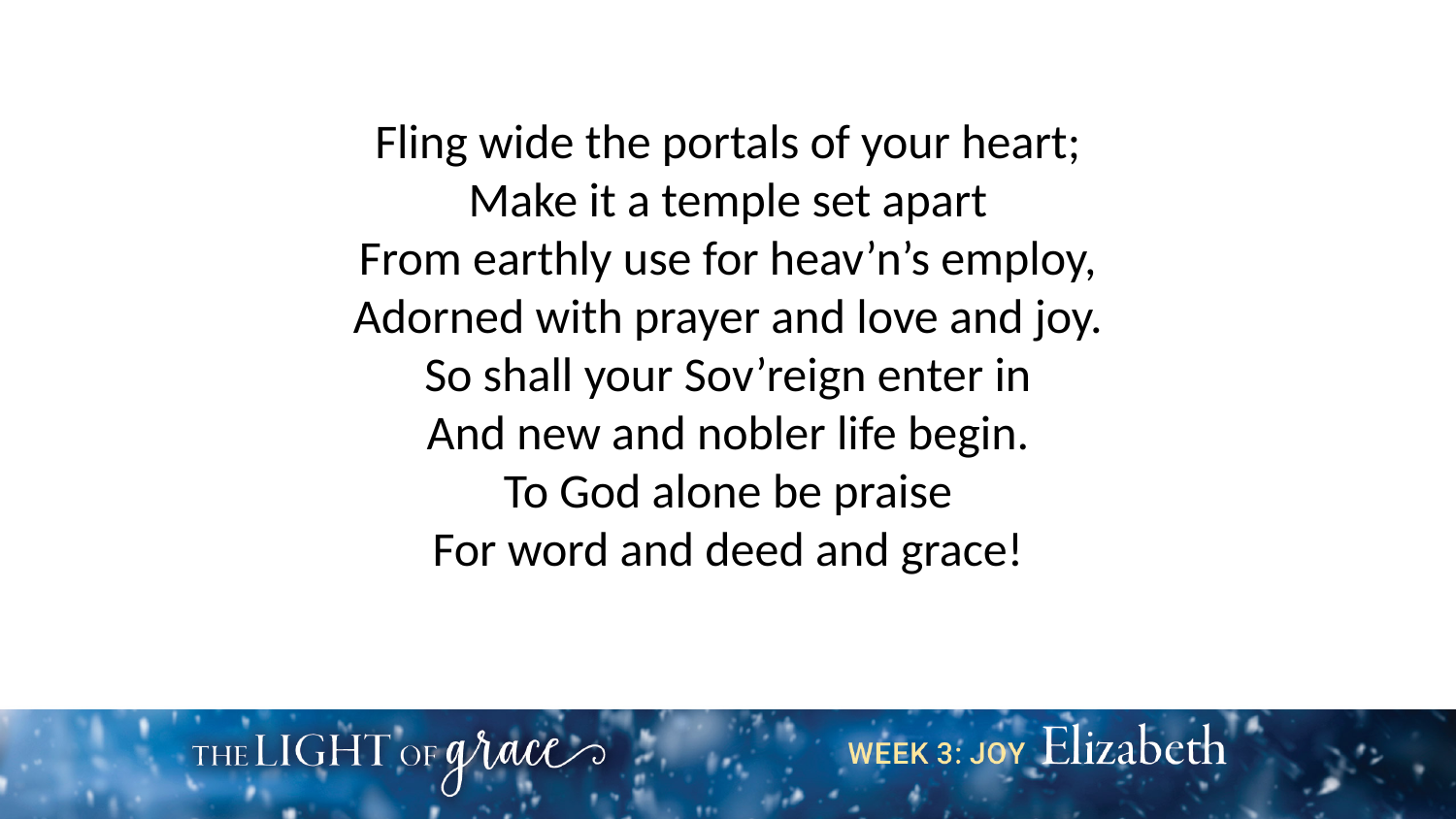

Fling wide the portals of your heart;
Make it a temple set apart
From earthly use for heav’n’s employ,
Adorned with prayer and love and joy.
So shall your Sov’reign enter in
And new and nobler life begin.
To God alone be praise
For word and deed and grace!